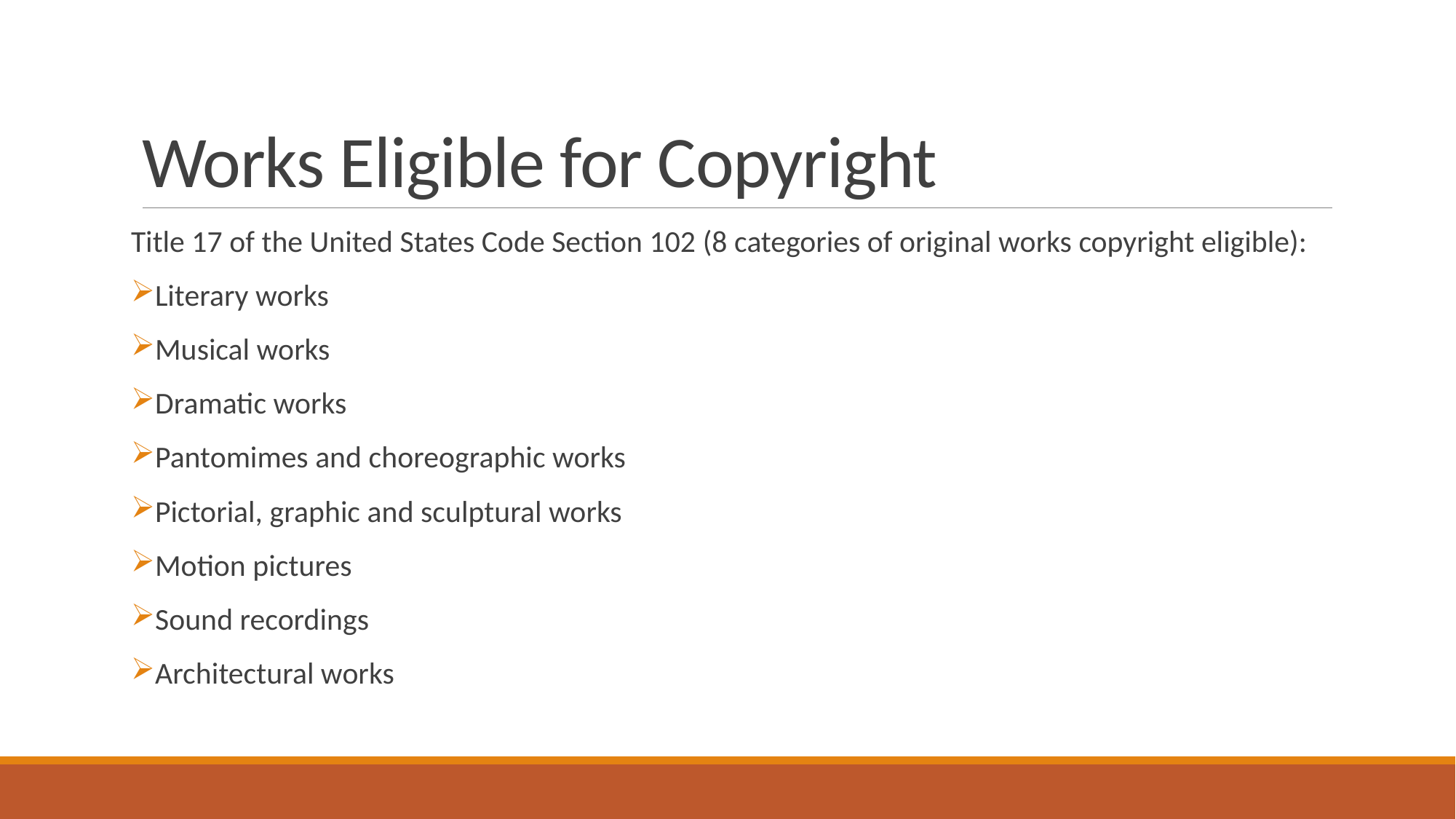

# Works Eligible for Copyright
Title 17 of the United States Code Section 102 (8 categories of original works copyright eligible):
Literary works
Musical works
Dramatic works
Pantomimes and choreographic works
Pictorial, graphic and sculptural works
Motion pictures
Sound recordings
Architectural works